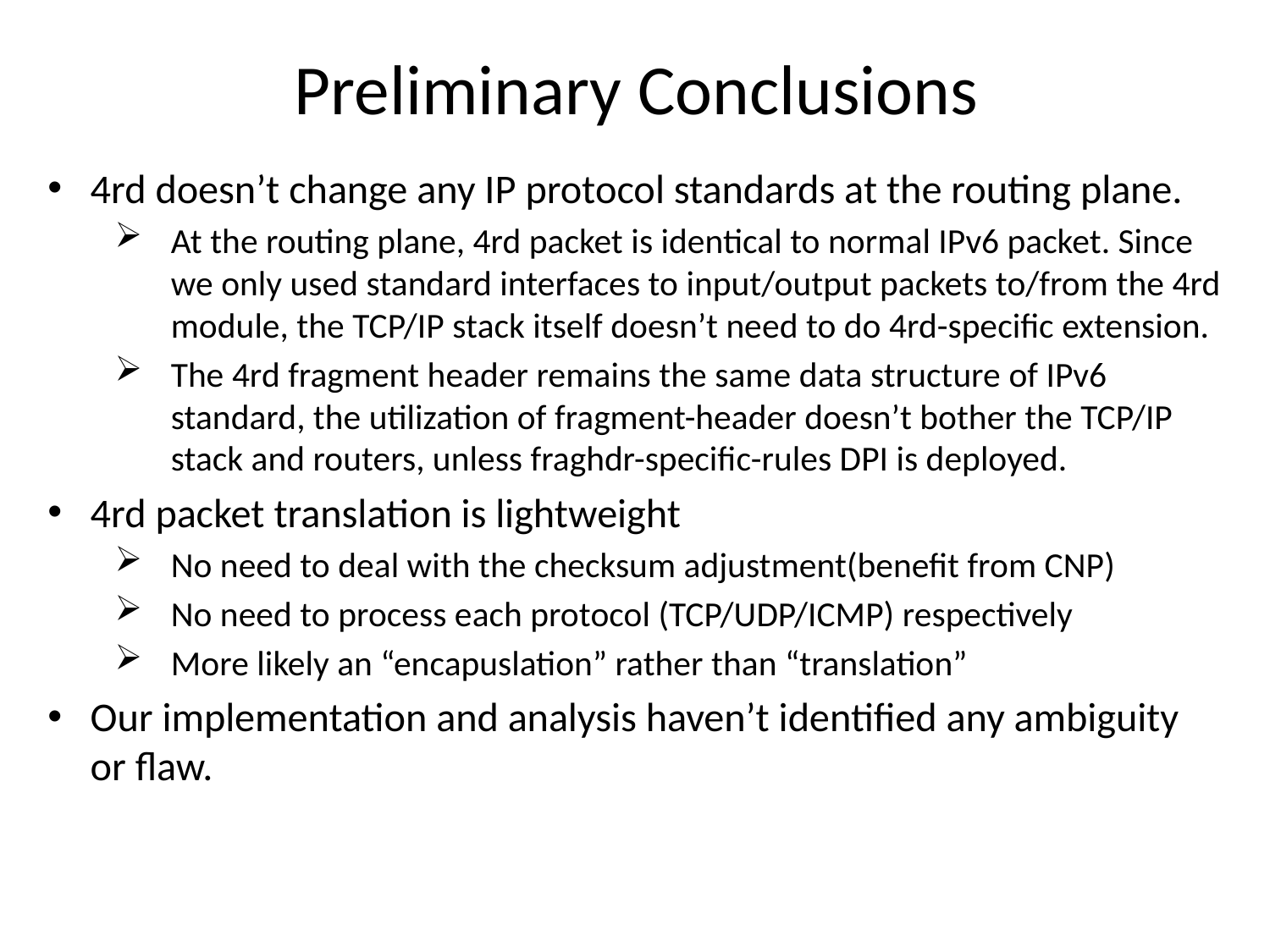

# Preliminary Conclusions
4rd doesn’t change any IP protocol standards at the routing plane.
At the routing plane, 4rd packet is identical to normal IPv6 packet. Since we only used standard interfaces to input/output packets to/from the 4rd module, the TCP/IP stack itself doesn’t need to do 4rd-specific extension.
The 4rd fragment header remains the same data structure of IPv6 standard, the utilization of fragment-header doesn’t bother the TCP/IP stack and routers, unless fraghdr-specific-rules DPI is deployed.
4rd packet translation is lightweight
No need to deal with the checksum adjustment(benefit from CNP)
No need to process each protocol (TCP/UDP/ICMP) respectively
More likely an “encapuslation” rather than “translation”
Our implementation and analysis haven’t identified any ambiguity or flaw.